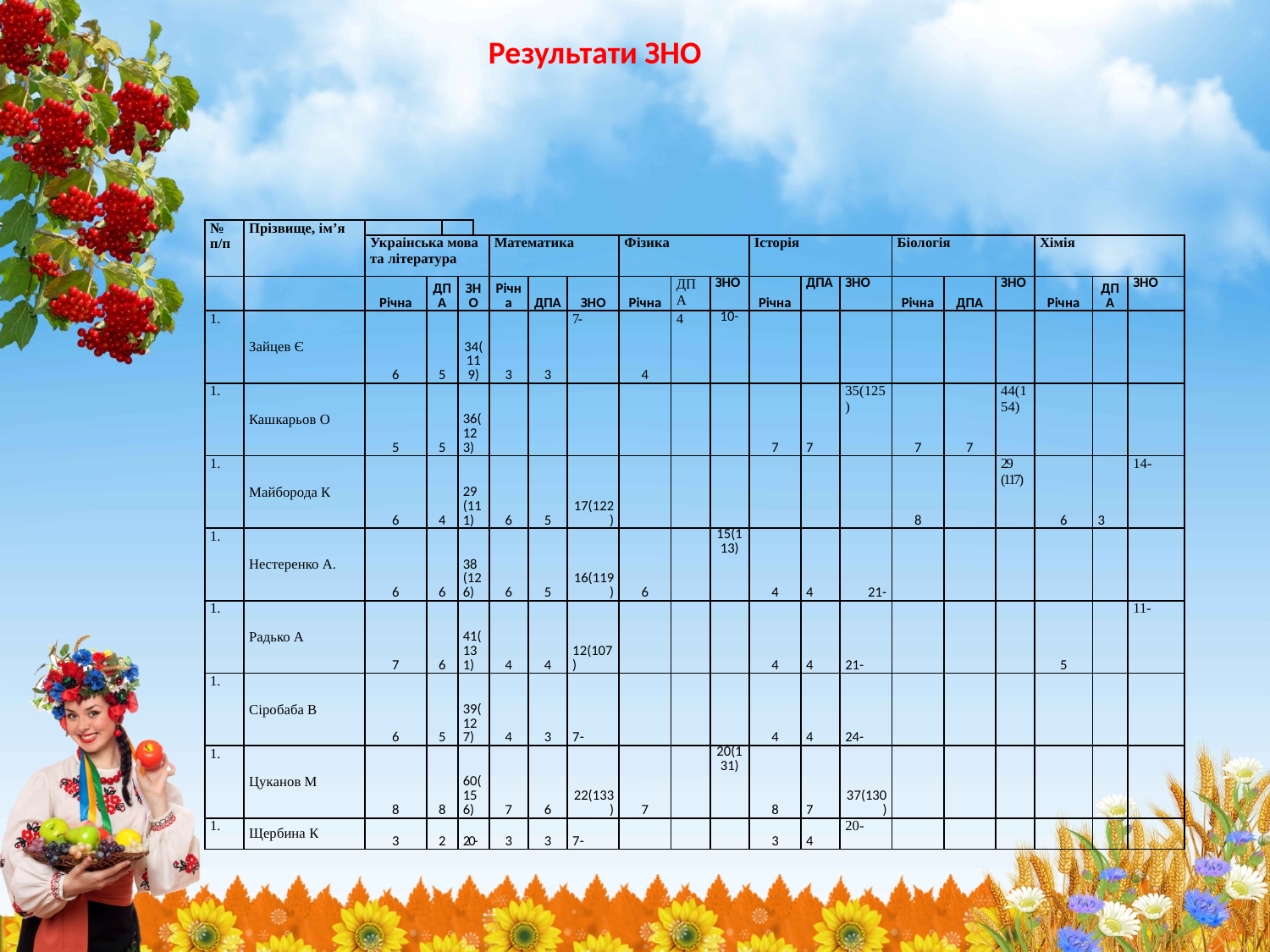

Результати ЗНО
| № п/п | Прізвище, ім’я |  |  |  |  |  |  |  |  |  |  |  |  |  |  |  |  |  |  |  |  |
| --- | --- | --- | --- | --- | --- | --- | --- | --- | --- | --- | --- | --- | --- | --- | --- | --- | --- | --- | --- | --- | --- |
|  |  | Украінська мова та література |  |  |  |  | Математика |  |  | Фізика |  |  | Історія |  |  | Біологія |  |  | Хімія |  |  |
|  |  | Річна | ДПА |  | ЗНО |  | Річна | ДПА | ЗНО | Річна | ДПА | ЗНО | Річна | ДПА | ЗНО | Річна | ДПА | ЗНО | Річна | ДПА | ЗНО |
|  | Зайцев Є | 6 | 5 |  | 34(119) |  | 3 | 3 | 7- | 4 | 4 | 10- |  |  |  |  |  |  |  |  |  |
|  | Кашкарьов О | 5 | 5 |  | 36(123) |  |  |  |  |  |  |  | 7 | 7 | 35(125) | 7 | 7 | 44(154) |  |  |  |
|  | Майборода К | 6 | 4 |  | 29 (111) |  | 6 | 5 | 17(122) |  |  |  |  |  |  | 8 |  | 29 (117) | 6 | 3 | 14- |
|  | Нестеренко А. | 6 | 6 |  | 38 (126) |  | 6 | 5 | 16(119) | 6 |  | 15(113) | 4 | 4 | 21- |  |  |  |  |  |  |
|  | Радько А | 7 | 6 |  | 41(131) |  | 4 | 4 | 12(107) |  |  |  | 4 | 4 | 21- |  |  |  | 5 |  | 11- |
|  | Сіробаба В | 6 | 5 |  | 39(127) |  | 4 | 3 | 7- |  |  |  | 4 | 4 | 24- |  |  |  |  |  |  |
|  | Цуканов М | 8 | 8 |  | 60(156) |  | 7 | 6 | 22(133) | 7 |  | 20(131) | 8 | 7 | 37(130) |  |  |  |  |  |  |
|  | Щербина К | 3 | 2 |  | 20- |  | 3 | 3 | 7- |  |  |  | 3 | 4 | 20- |  |  |  |  |  |  |